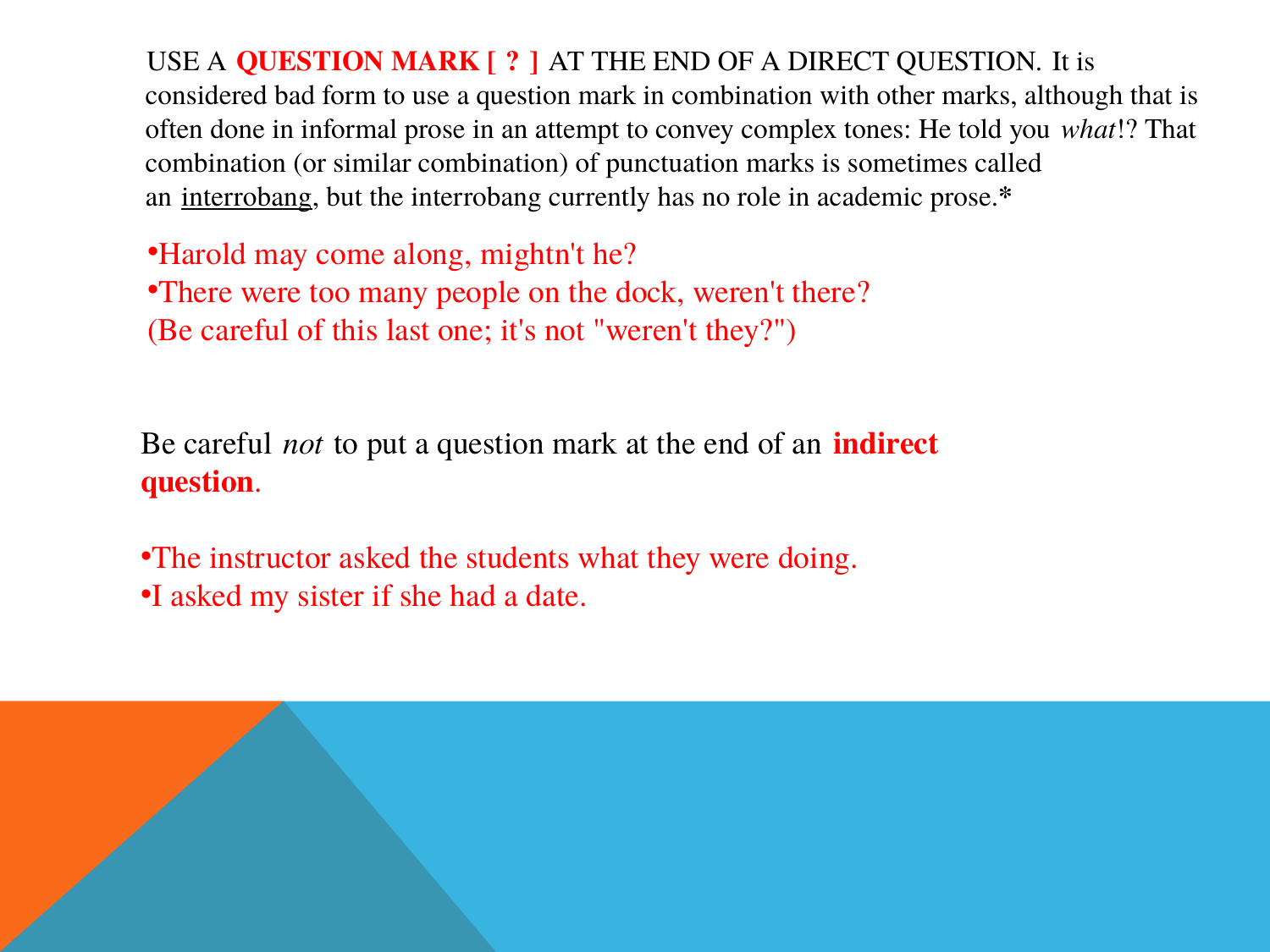

Use a question mark [ ? ] at the end of a direct question. It is considered bad form to use a question mark in combination with other marks, although that is often done in informal prose in an attempt to convey complex tones: He told you what!? That combination (or similar combination) of punctuation marks is sometimes called an interrobang, but the interrobang currently has no role in academic prose.*
#
Harold may come along, mightn't he?
There were too many people on the dock, weren't there?
(Be careful of this last one; it's not "weren't they?")
Be careful not to put a question mark at the end of an indirect   question.
The instructor asked the students what they were doing.
I asked my sister if she had a date.